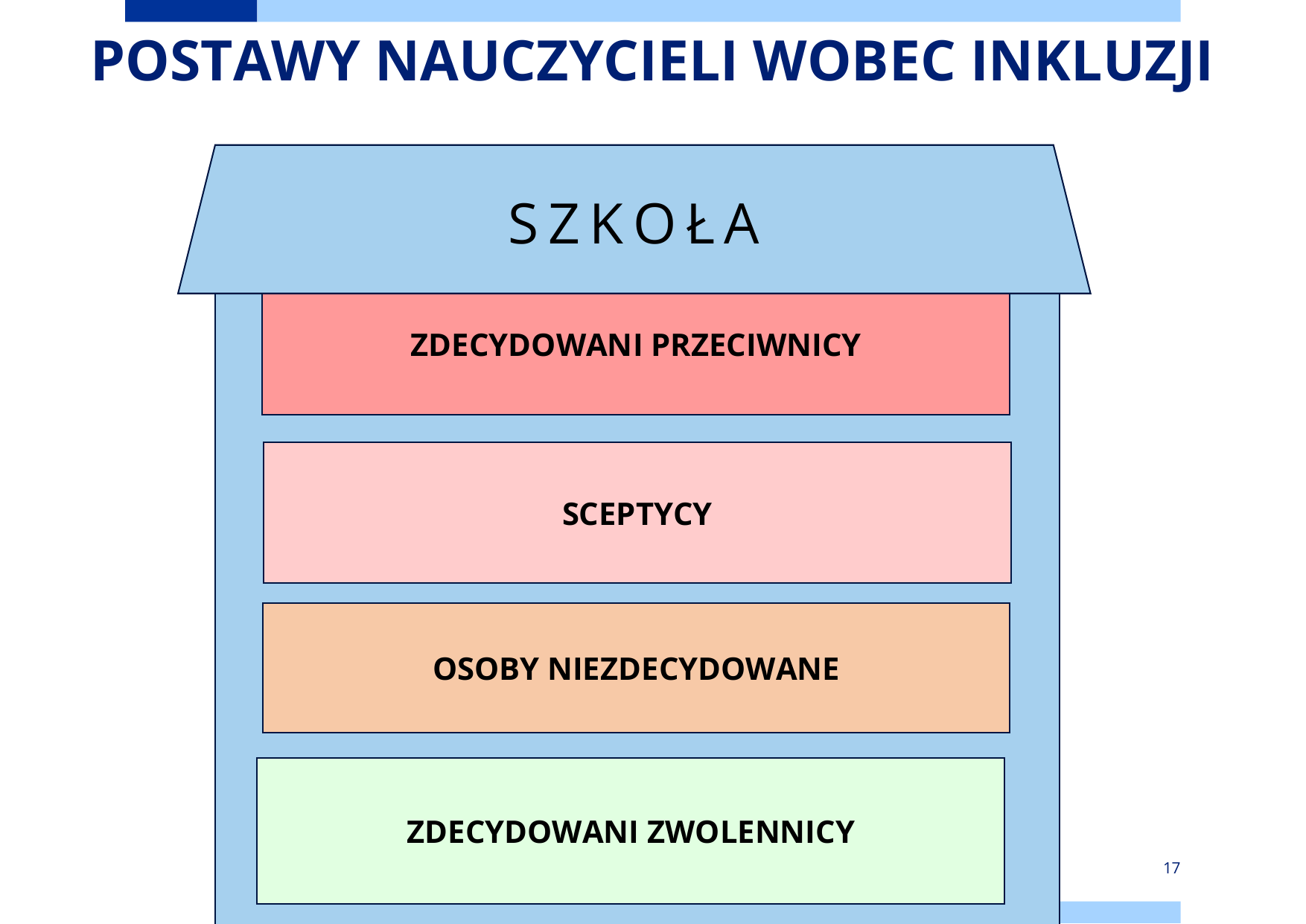

POSTAWY NAUCZYCIELI WOBEC INKLUZJI
#
SZKOŁA

ZDECYDOWANI PRZECIWNICY
SCEPTYCY
OSOBY NIEZDECYDOWANE
ZDECYDOWANI ZWOLENNICY
17